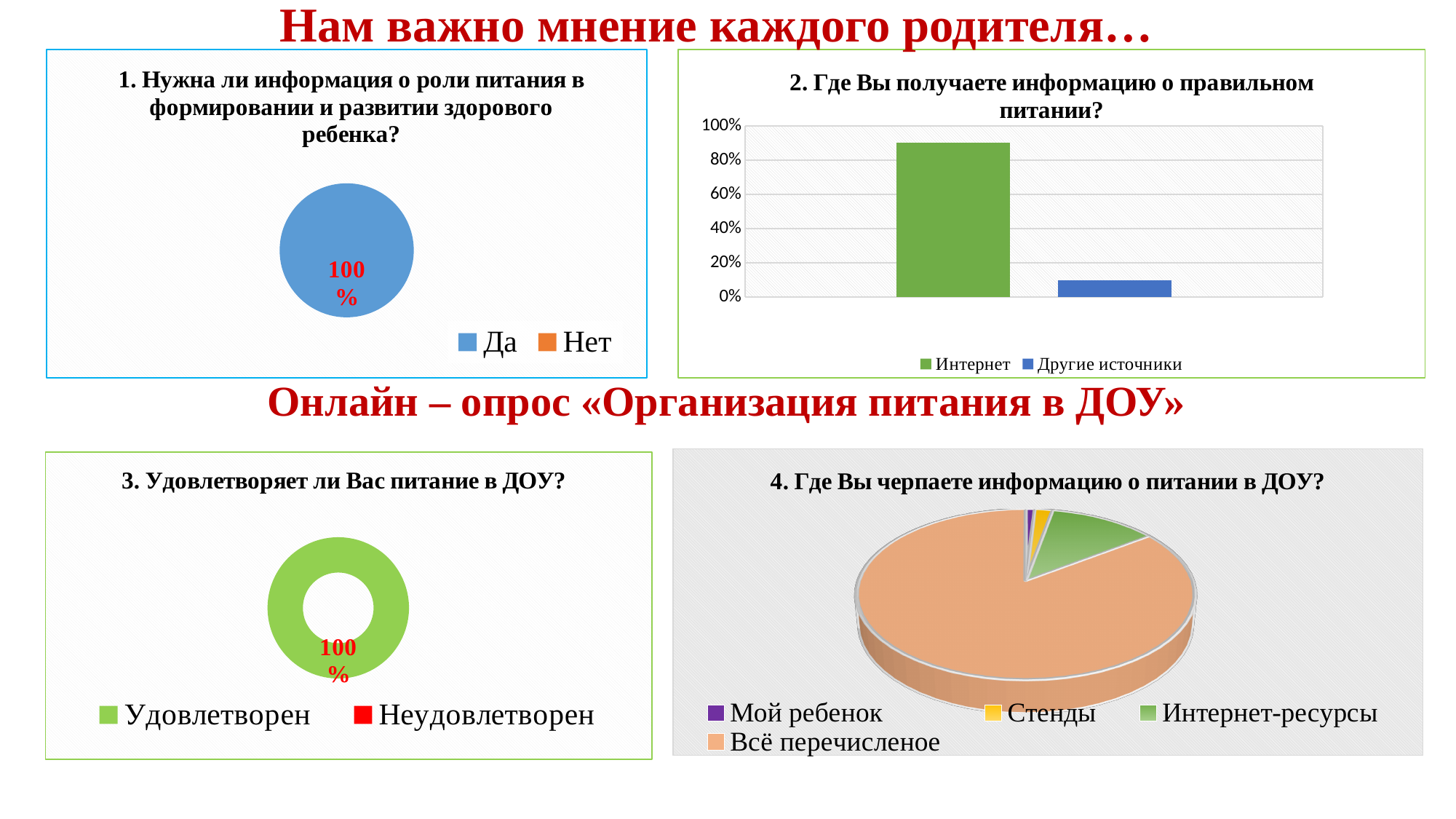

Нам важно мнение каждого родителя…

### Chart: 1. Нужна ли информация о роли питания в формировании и развитии здорового ребенка?

| Category | Актуальность информации о питании |
|---|---|
| Да | 100.0 |
| Нет | 0.0 |

### Chart: 2. Где Вы получаете информацию о правильном питании?

| Category | Интернет | Другие источники |
|---|---|---|
| Актуальный источник информации | 0.9 | 0.1 |
Онлайн – опрос «Организация питания в ДОУ»

[unsupported chart]

### Chart: 3. Удовлетворяет ли Вас питание в ДОУ?

| Category | Удовлетворенность системой питания |
|---|---|
| Удовлетворен | 1.0 |
| Неудовлетворен | 0.0 |